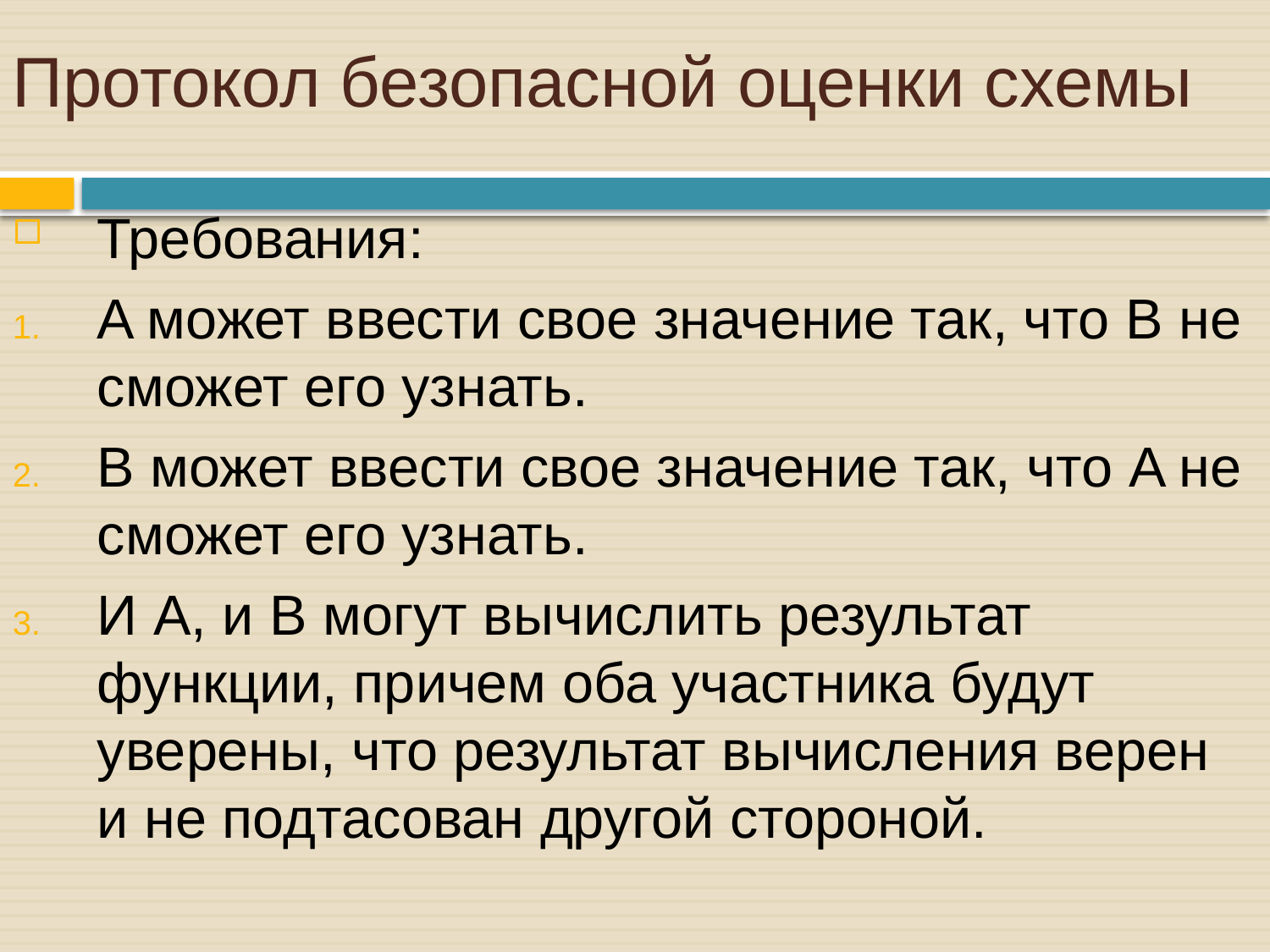

# Протокол безопасной оценки схемы
Требования:
A может ввести свое значение так, что B не сможет его узнать.
B может ввести свое значение так, что A не сможет его узнать.
И A, и B могут вычислить результат функции, причем оба участника будут уверены, что результат вычисления верен и не подтасован другой стороной.